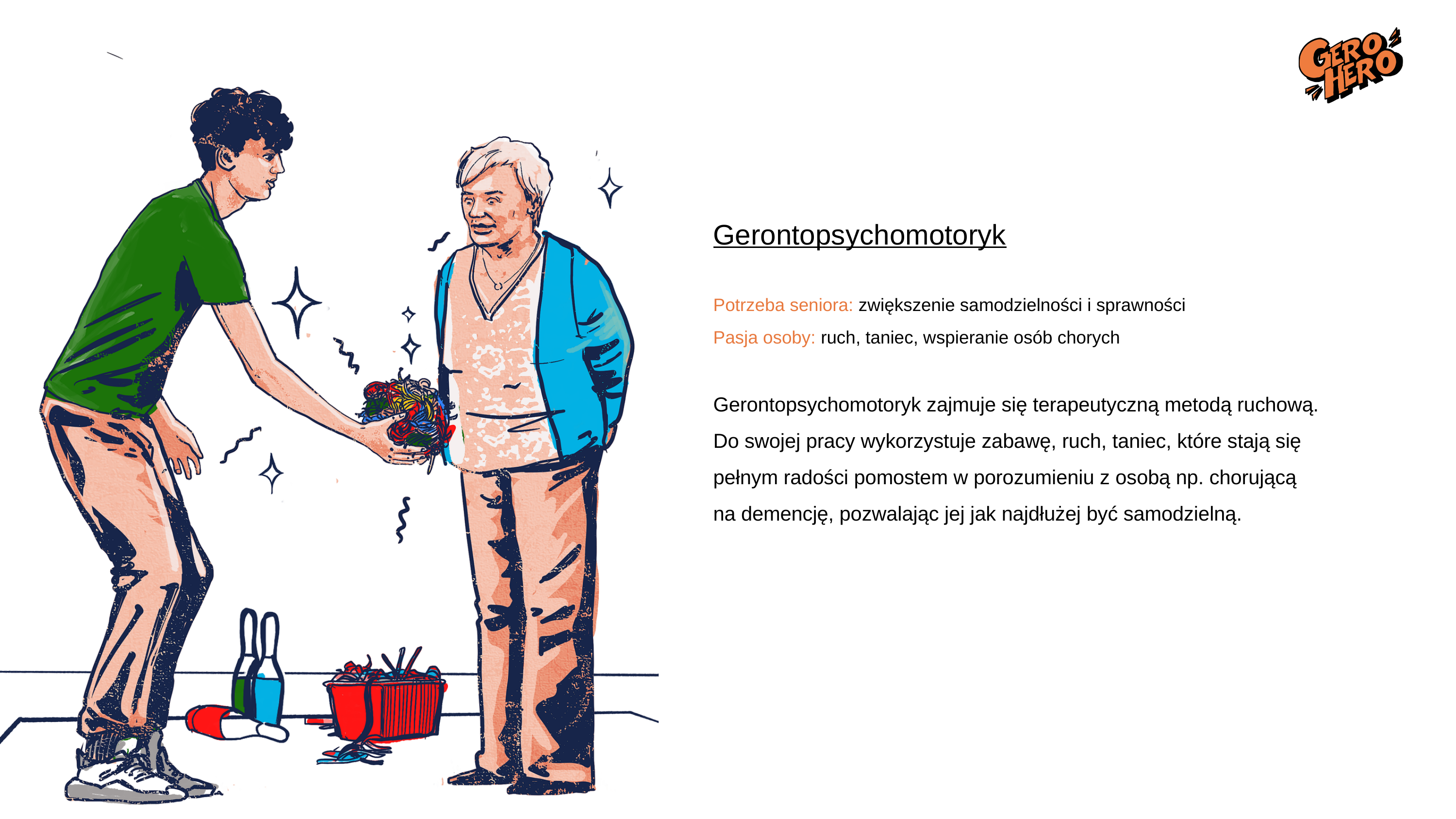

gerontopsychomotoryk

Gerontopsychomotoryk

Potrzeba seniora: zwiększenie samodzielności i sprawności
Pasja osoby: ruch, taniec, wspieranie osób chorych

Gerontopsychomotoryk zajmuje się terapeutyczną metodą ruchową. Do swojej pracy wykorzystuje zabawę, ruch, taniec, które stają się pełnym radości pomostem w porozumieniu z osobą np. chorującą na demencję, pozwalając jej jak najdłużej być samodzielną.